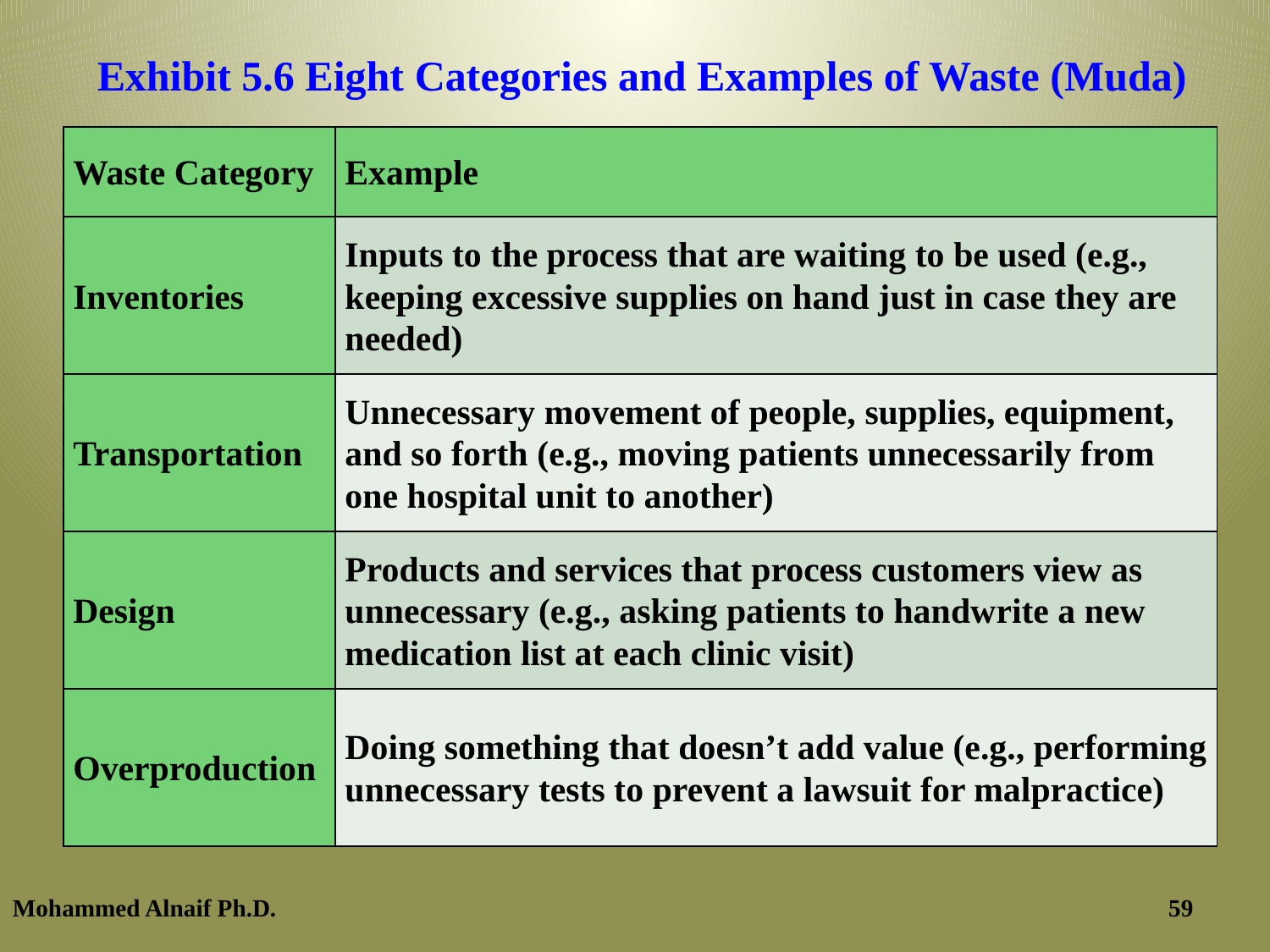

Exhibit 5.6 Eight Categories and Examples of Waste (Muda)
| Waste Category | Example |
| --- | --- |
| Inventories | Inputs to the process that are waiting to be used (e.g., keeping excessive supplies on hand just in case they are needed) |
| Transportation | Unnecessary movement of people, supplies, equipment, and so forth (e.g., moving patients unnecessarily from one hospital unit to another) |
| Design | Products and services that process customers view as unnecessary (e.g., asking patients to handwrite a new medication list at each clinic visit) |
| Overproduction | Doing something that doesn’t add value (e.g., performing unnecessary tests to prevent a lawsuit for malpractice) |
Mohammed Alnaif Ph.D.
59